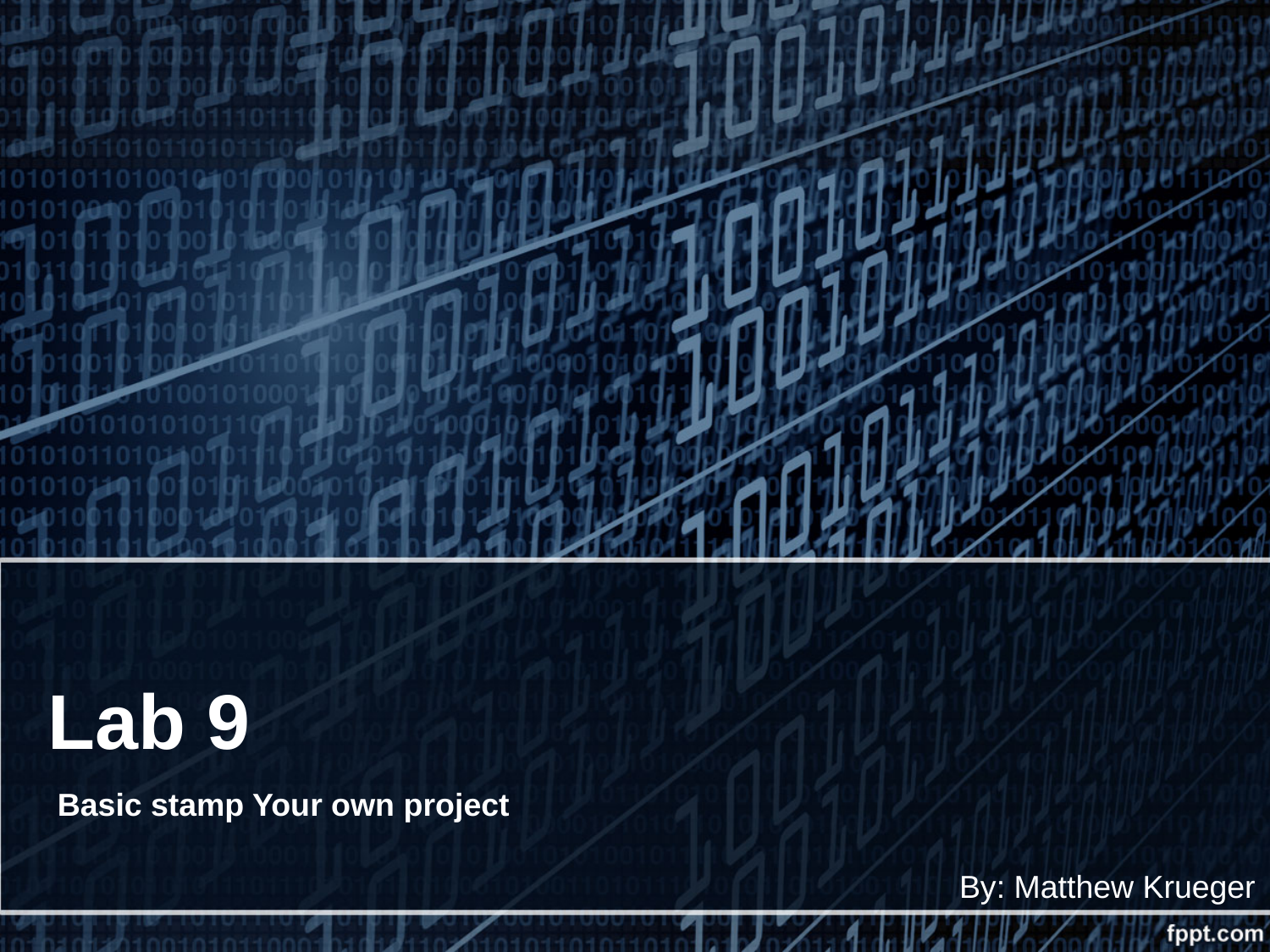

# Lab 9
Basic stamp Your own project
By: Matthew Krueger